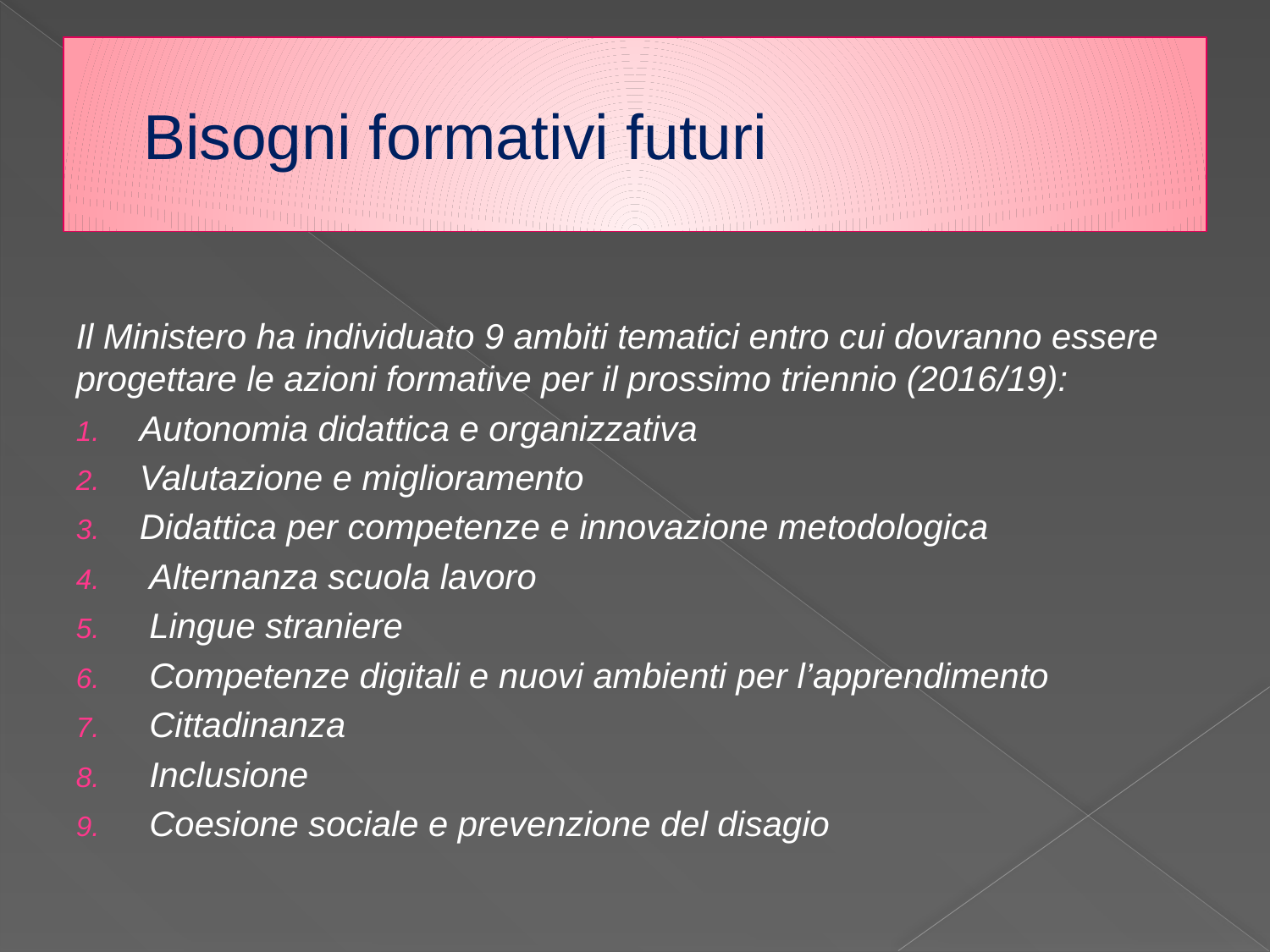

# Bisogni formativi futuri
Il Ministero ha individuato 9 ambiti tematici entro cui dovranno essere progettare le azioni formative per il prossimo triennio (2016/19):
Autonomia didattica e organizzativa
Valutazione e miglioramento
Didattica per competenze e innovazione metodologica
 Alternanza scuola lavoro
 Lingue straniere
 Competenze digitali e nuovi ambienti per l’apprendimento
 Cittadinanza
 Inclusione
 Coesione sociale e prevenzione del disagio